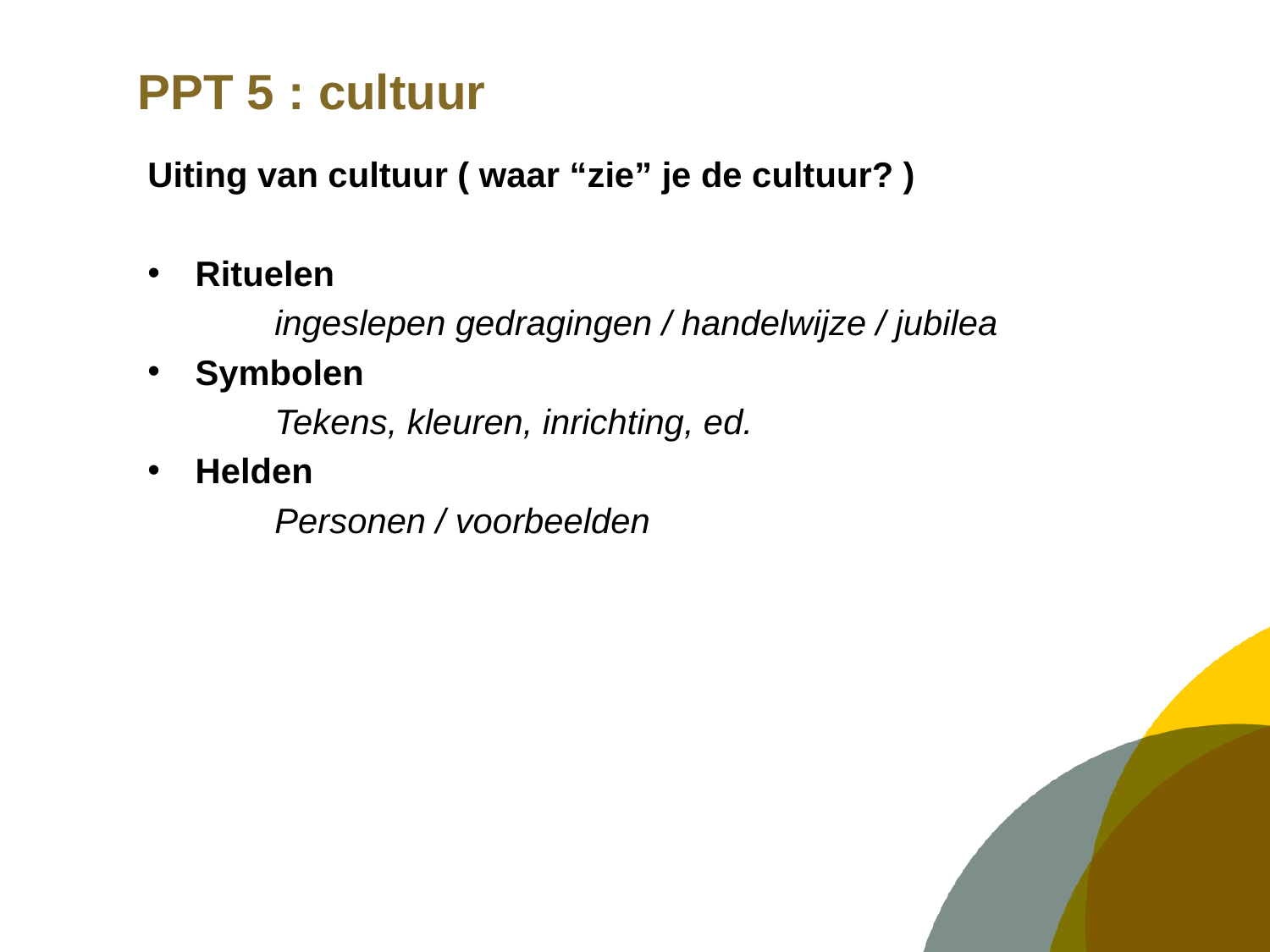

# PPT 5 : cultuur
Uiting van cultuur ( waar “zie” je de cultuur? )

Rituelen
	ingeslepen gedragingen / handelwijze / jubilea
Symbolen
	Tekens, kleuren, inrichting, ed.
Helden
	Personen / voorbeelden